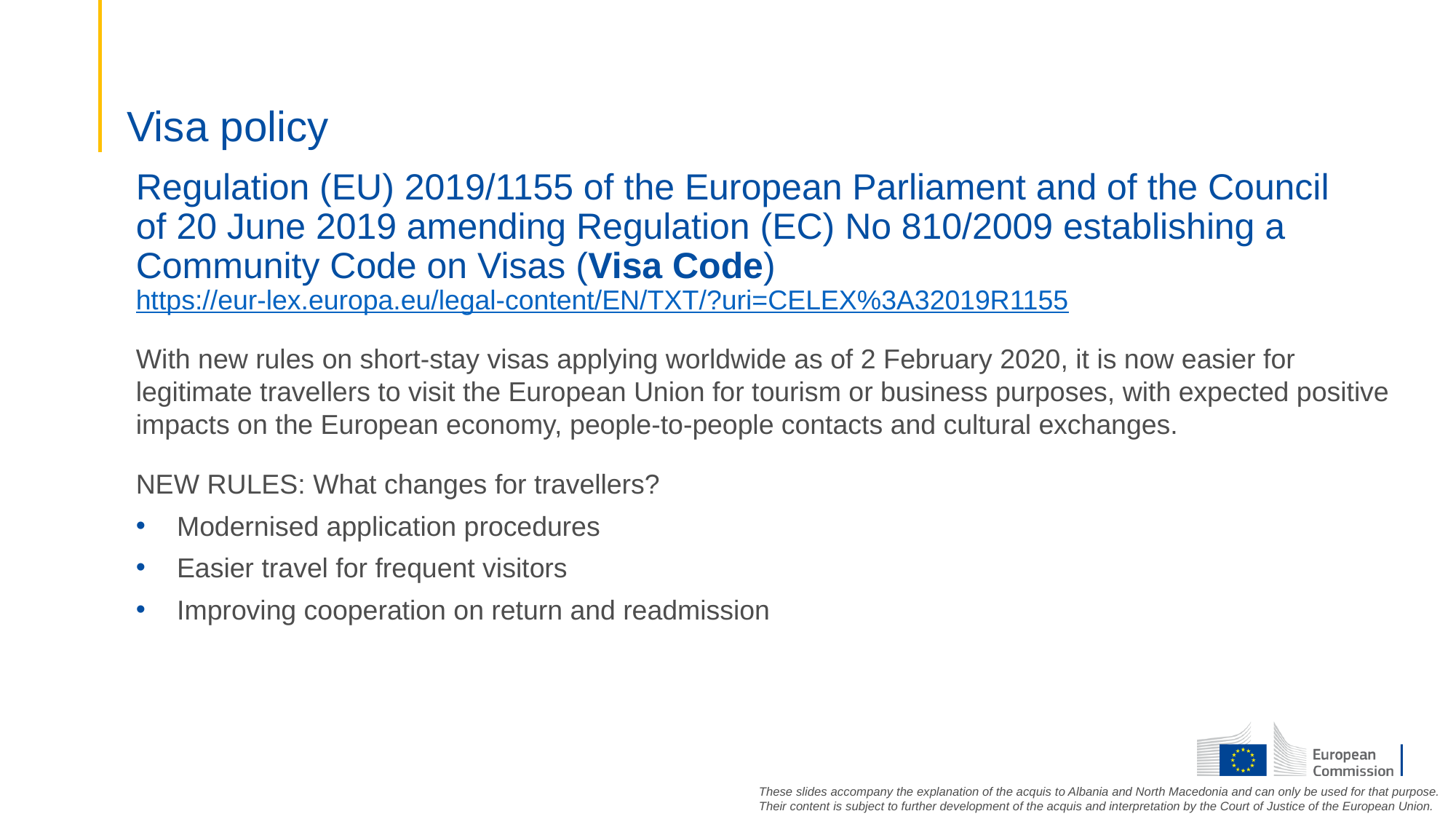

Visa policy
# Regulation (EU) 2019/1155 of the European Parliament and of the Council of 20 June 2019 amending Regulation (EC) No 810/2009 establishing a Community Code on Visas (Visa Code) https://eur-lex.europa.eu/legal-content/EN/TXT/?uri=CELEX%3A32019R1155
With new rules on short-stay visas applying worldwide as of 2 February 2020, it is now easier for legitimate travellers to visit the European Union for tourism or business purposes, with expected positive impacts on the European economy, people-to-people contacts and cultural exchanges.
NEW RULES: What changes for travellers?
Modernised application procedures
Easier travel for frequent visitors
Improving cooperation on return and readmission